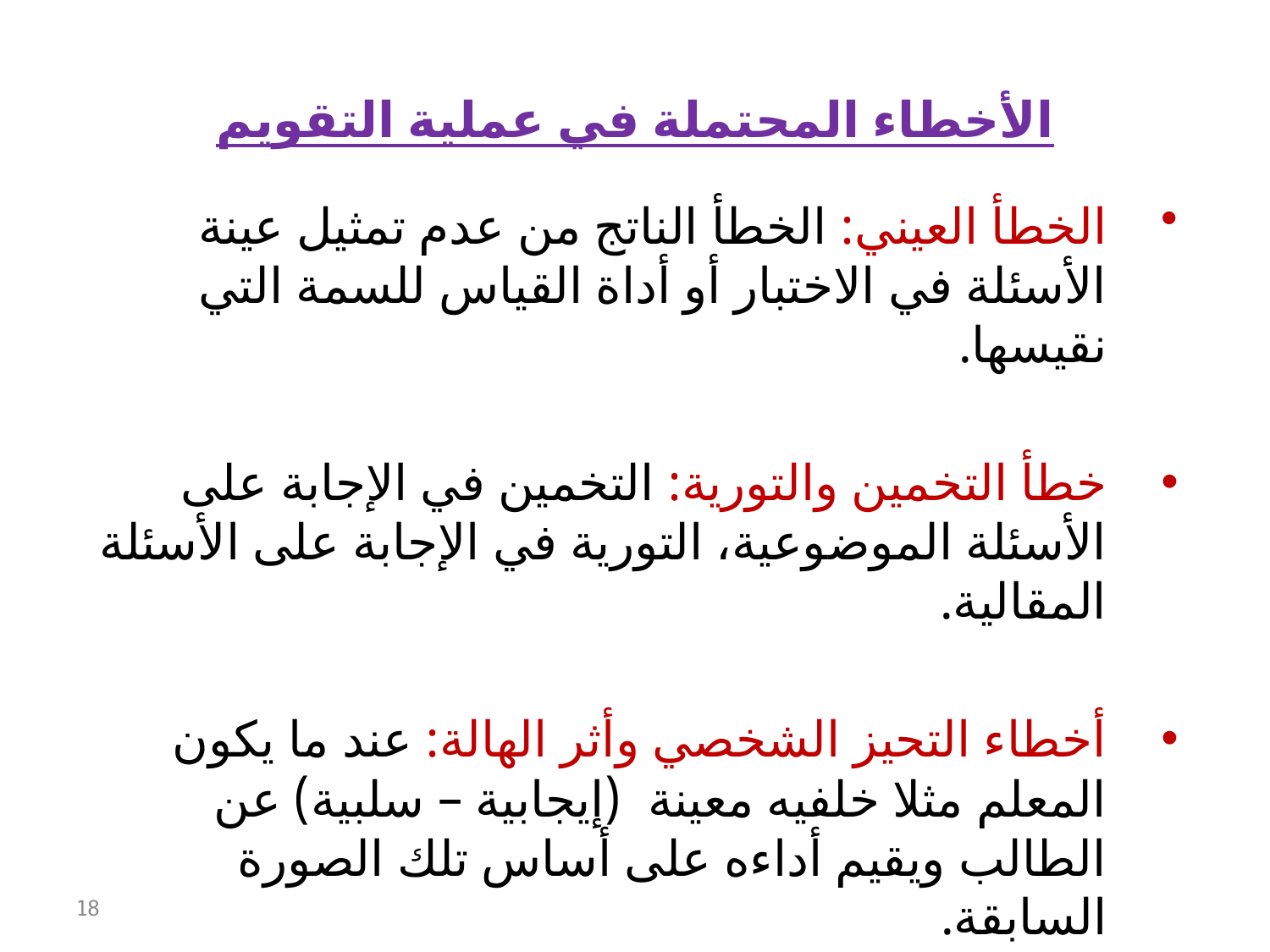

# الأخطاء المحتملة في عملية التقويم
الخطأ العيني: الخطأ الناتج من عدم تمثيل عينة الأسئلة في الاختبار أو أداة القياس للسمة التي نقيسها.

خطأ التخمين والتورية: التخمين في الإجابة على الأسئلة الموضوعية، التورية في الإجابة على الأسئلة المقالية.

أخطاء التحيز الشخصي وأثر الهالة: عند ما يكون المعلم مثلا خلفيه معينة  (إيجابية – سلبية) عن الطالب ويقيم أداءه على أساس تلك الصورة السابقة.
18